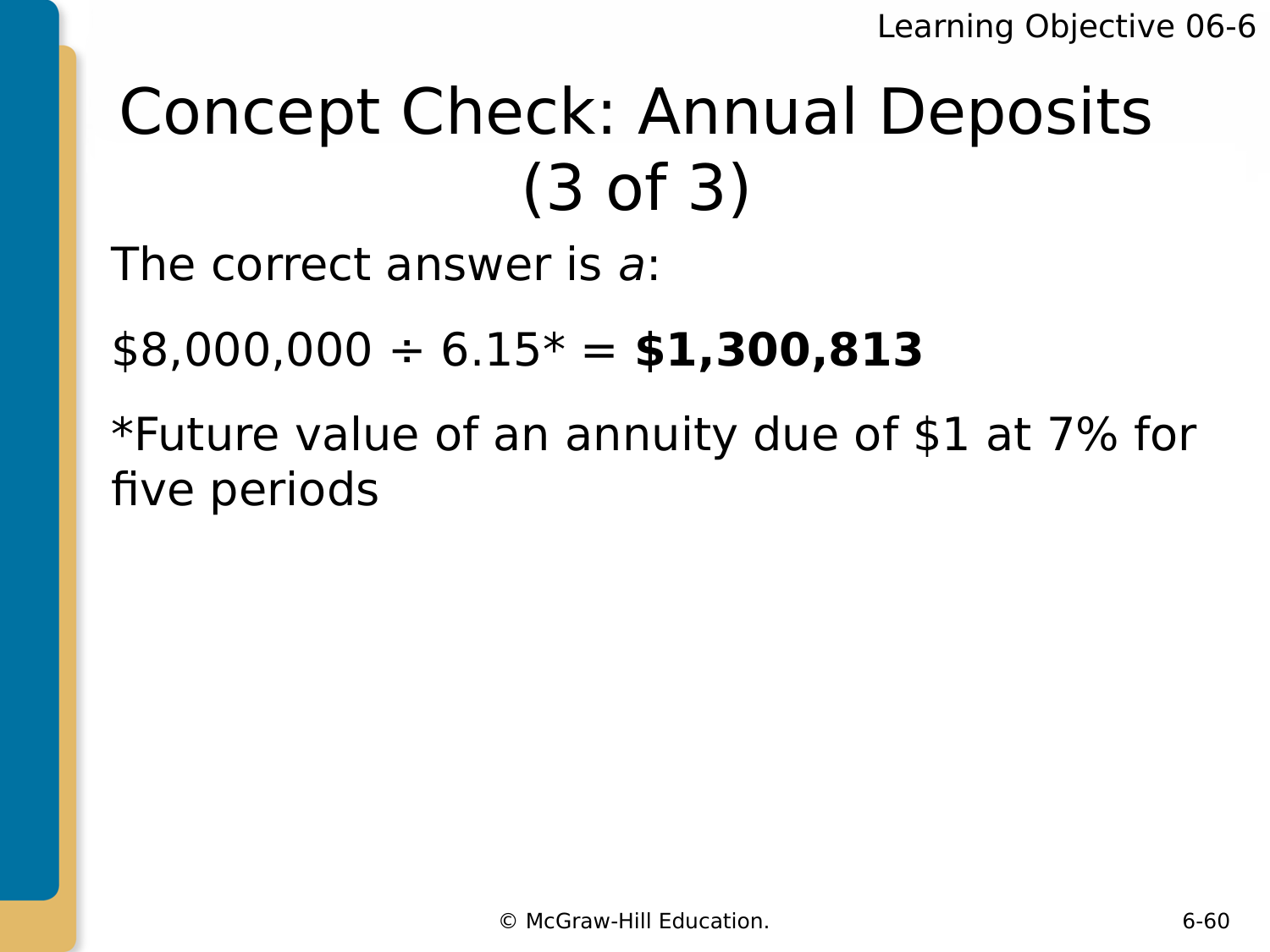

Learning Objective 06-6
# Concept Check: Annual Deposits (3 of 3)
The correct answer is a:
$8,000,000 ÷ 6.15* = $1,300,813
*Future value of an annuity due of $1 at 7% for five periods